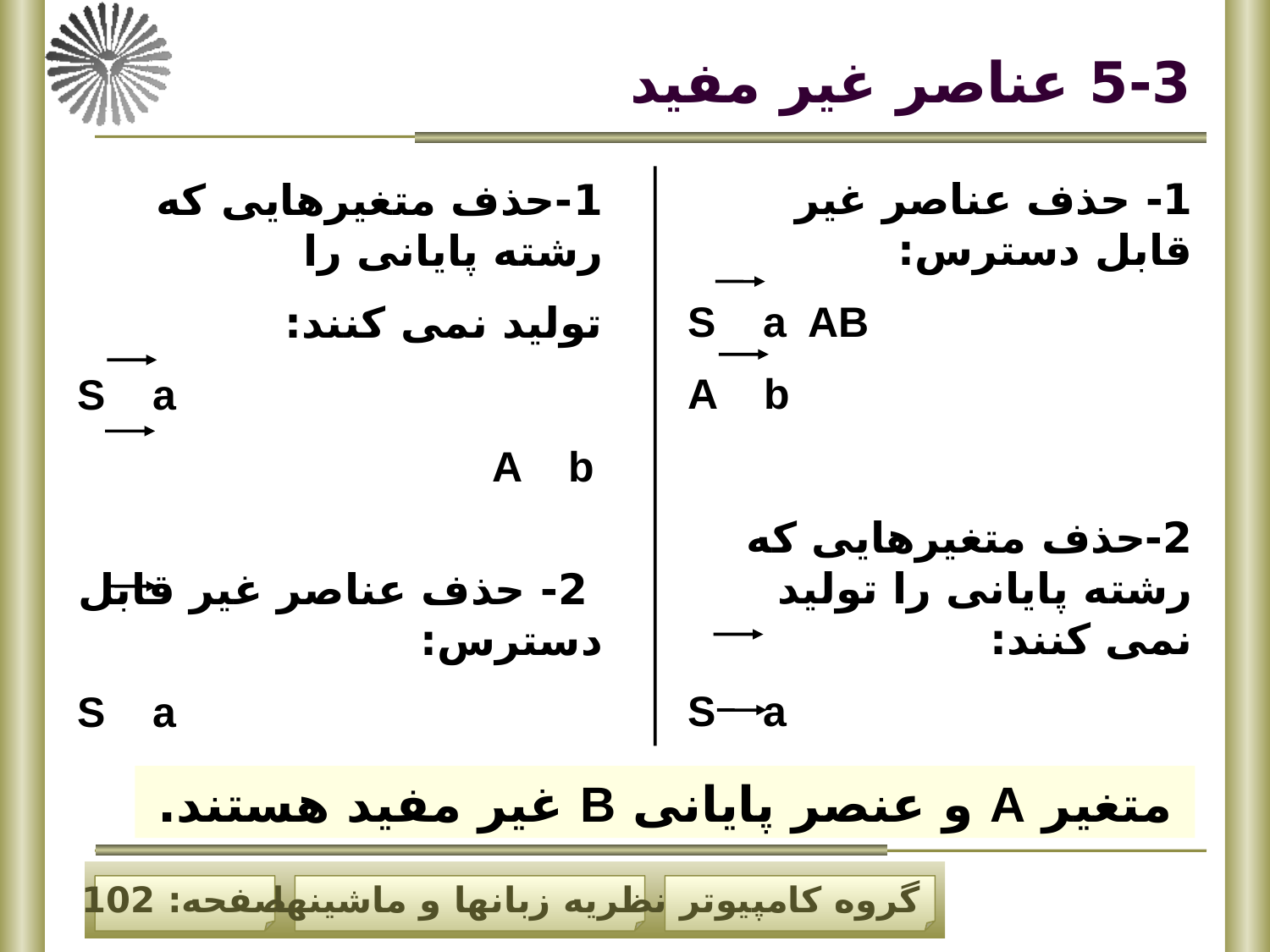

# 5-3 عناصر غیر مفید
1- حذف عناصر غیر قابل دسترس:
S    a  AB
A    b

2-حذف متغیرهایی که رشته پایانی را تولید نمی کنند:
S    a
A    b

1-حذف متغیرهایی که رشته پایانی را
تولید نمی کنند:
S    a
A    b
 2- حذف عناصر غیر قابل دسترس:
S    a

متغیر A و عنصر پایانی B غیر مفید هستند.